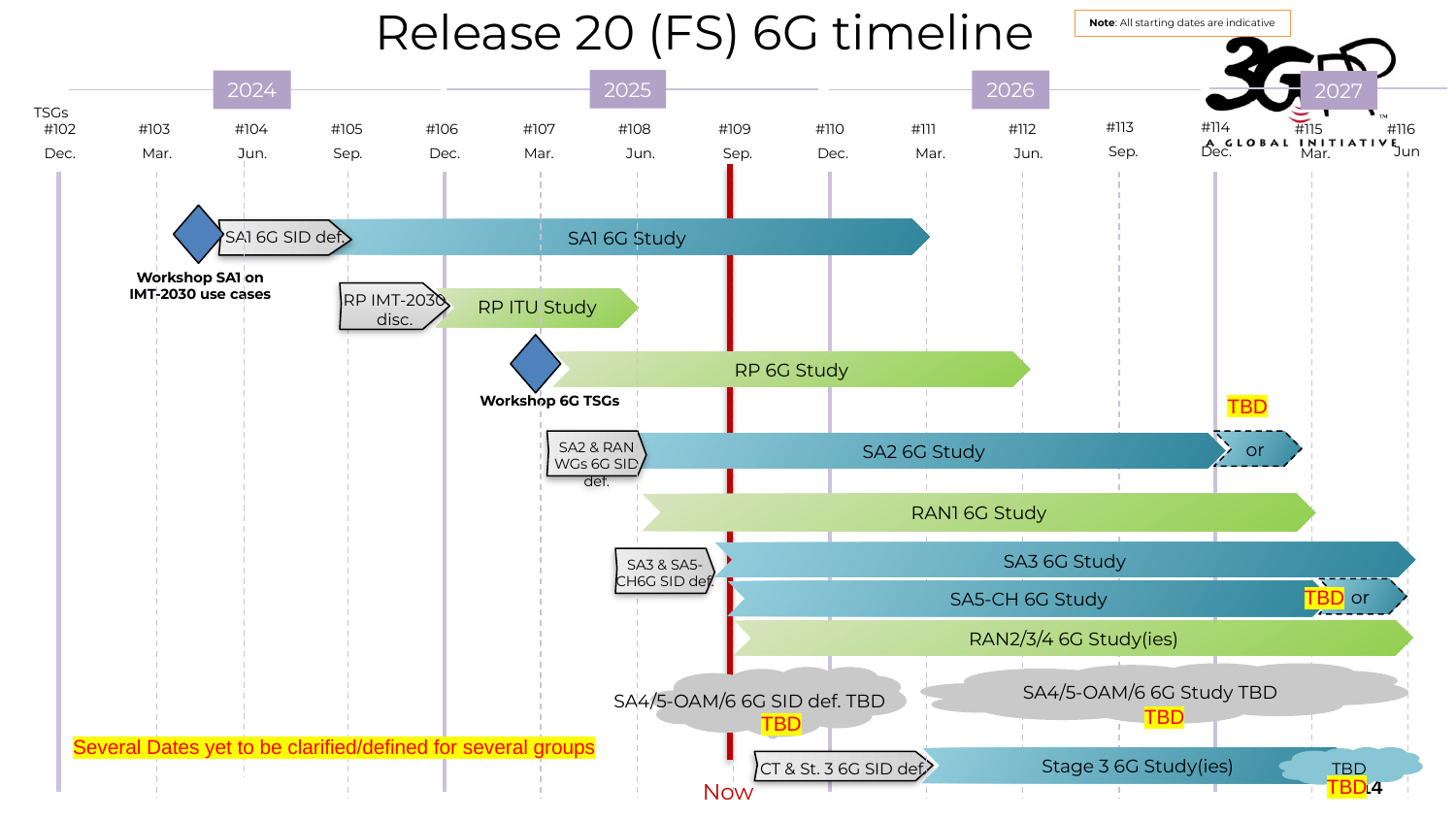

Release 20 (FS) 6G timeline
Note: All starting dates are indicative
2025
2024
2026
2027
TSGs
#113
Sep.
#114
Dec.
#102
Dec.
#103
Mar.
#104
Jun.
#105
Sep.
#106
Dec.
#107
Mar.
#108
Jun.
#109
Sep.
#110
Dec.
#111
Mar.
#112
Jun.
#116
#115
Jun
Mar.

SA1 6G Study
SA1 6G SID def.
Workshop SA1 on IMT-2030 use cases
RP IMT-2030 disc.
RP ITU Study

RP 6G Study
Workshop 6G TSGs
TBD
or
SA2 & RAN WGs 6G SID def.
SA2 6G Study
RAN1 6G Study
SA3 6G Study
SA3 & SA5-CH6G SID def.
TBD
or
SA5-CH 6G Study
RAN2/3/4 6G Study(ies)

SA4/5-OAM/6 6G Study TBD
SA4/5-OAM/6 6G SID def. TBD
TBD
TBD
Several Dates yet to be clarified/defined for several groups

Stage 3 6G Study(ies)
TBD
CT & St. 3 6G SID def.
TBD
Now